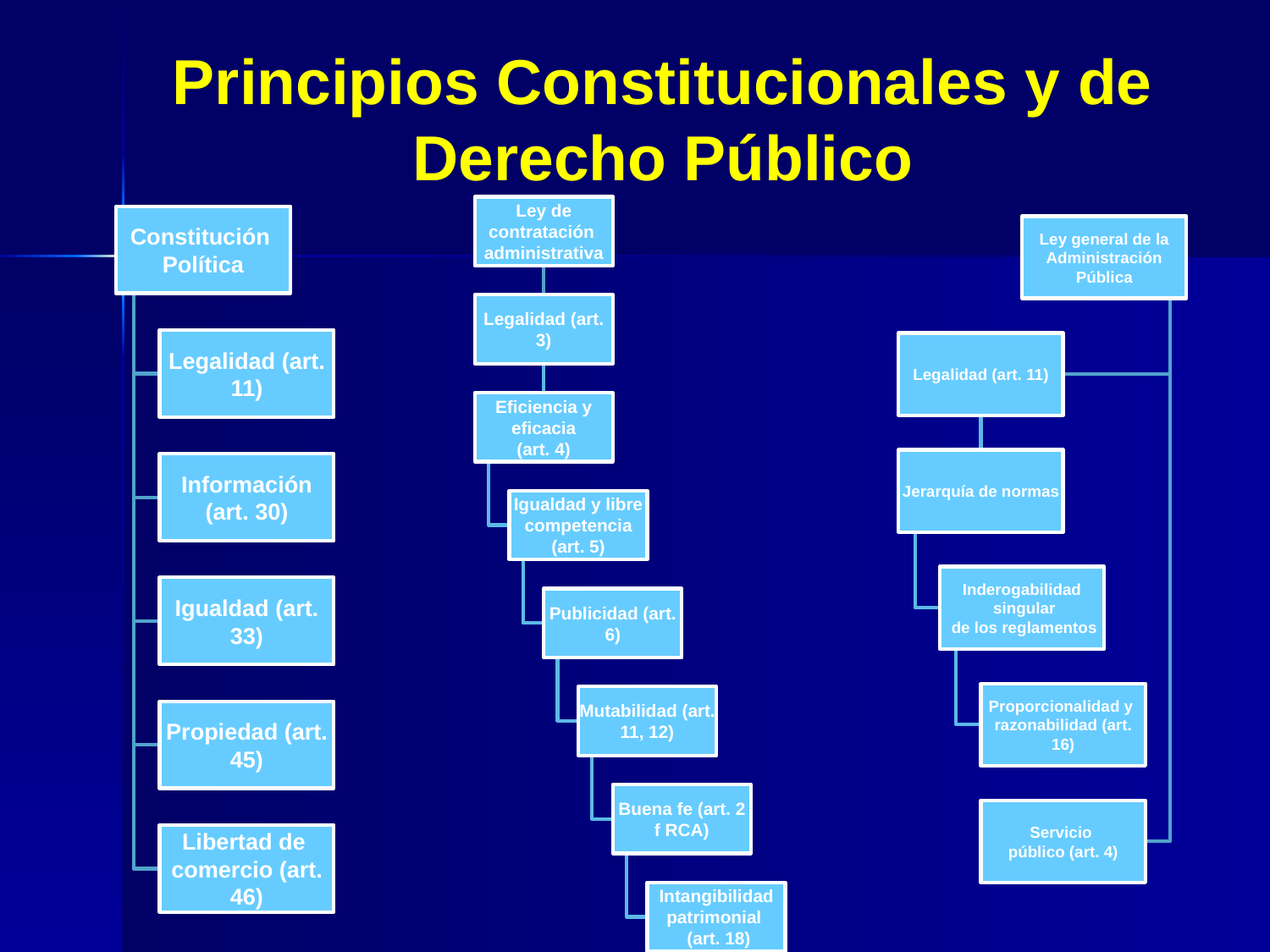

Principios Constitucionales y de Derecho Público
Ley de contratación
administrativa
Legalidad (art. 3)
Eficiencia y eficacia
(art. 4)
Igualdad y libre
competencia (art. 5)
Publicidad (art. 6)
Mutabilidad (art. 11, 12)
Buena fe (art. 2 f RCA)
Intangibilidad patrimonial
 (art. 18)
Constitución
Política
Legalidad (art. 11)
Información (art. 30)
Igualdad (art. 33)
Propiedad (art. 45)
Libertad de
comercio (art. 46)
Ley general de la
Administración Pública
Legalidad (art. 11)
Jerarquía de normas
Inderogabilidad
 singular
 de los reglamentos
Proporcionalidad y
razonabilidad (art. 16)
Servicio
público (art. 4)